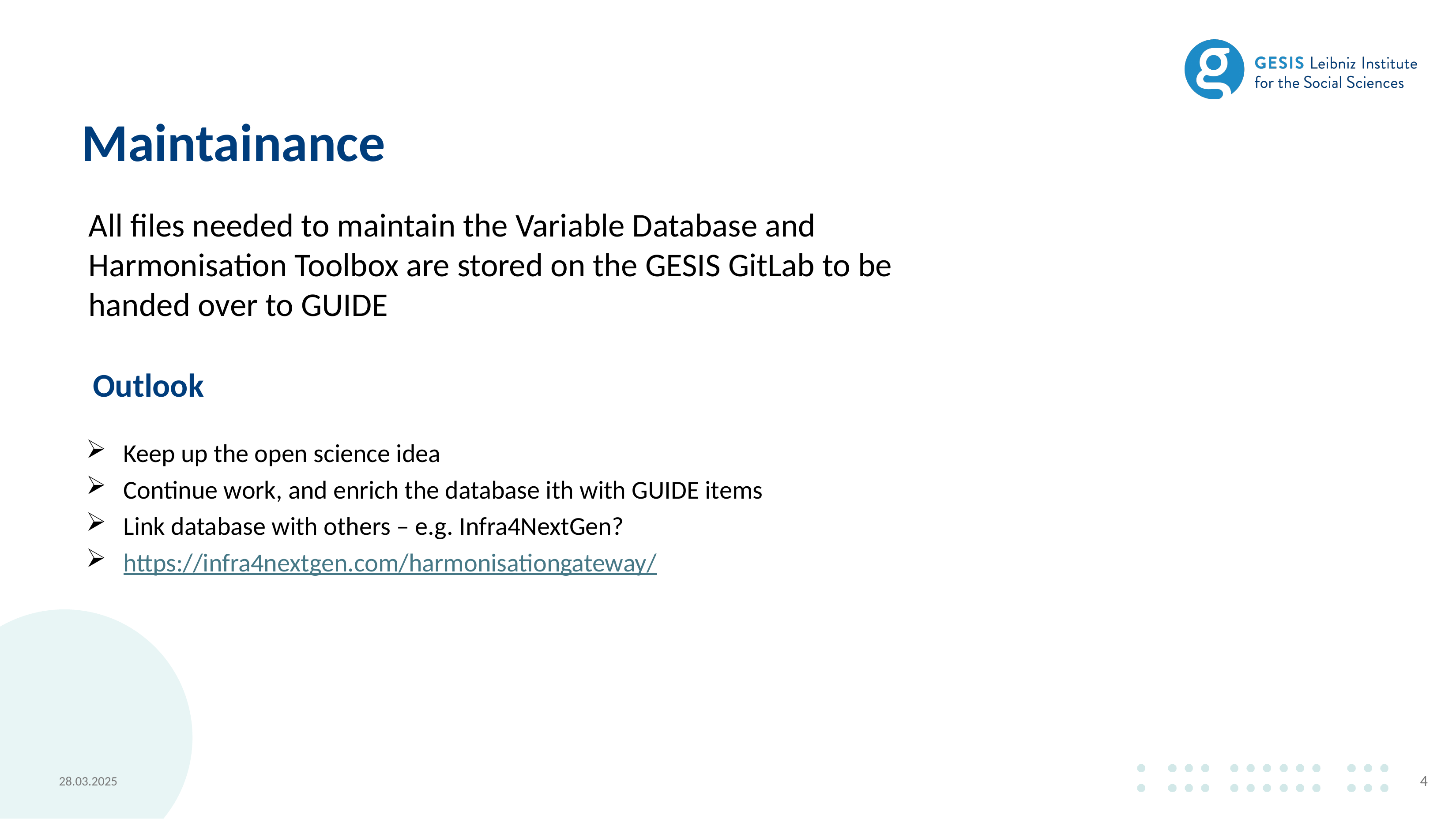

# Maintainance
All files needed to maintain the Variable Database and Harmonisation Toolbox are stored on the GESIS GitLab to be handed over to GUIDE

Outlook
Keep up the open science idea
Continue work, and enrich the database ith with GUIDE items
Link database with others – e.g. Infra4NextGen?
https://infra4nextgen.com/harmonisationgateway/

4
28.03.2025